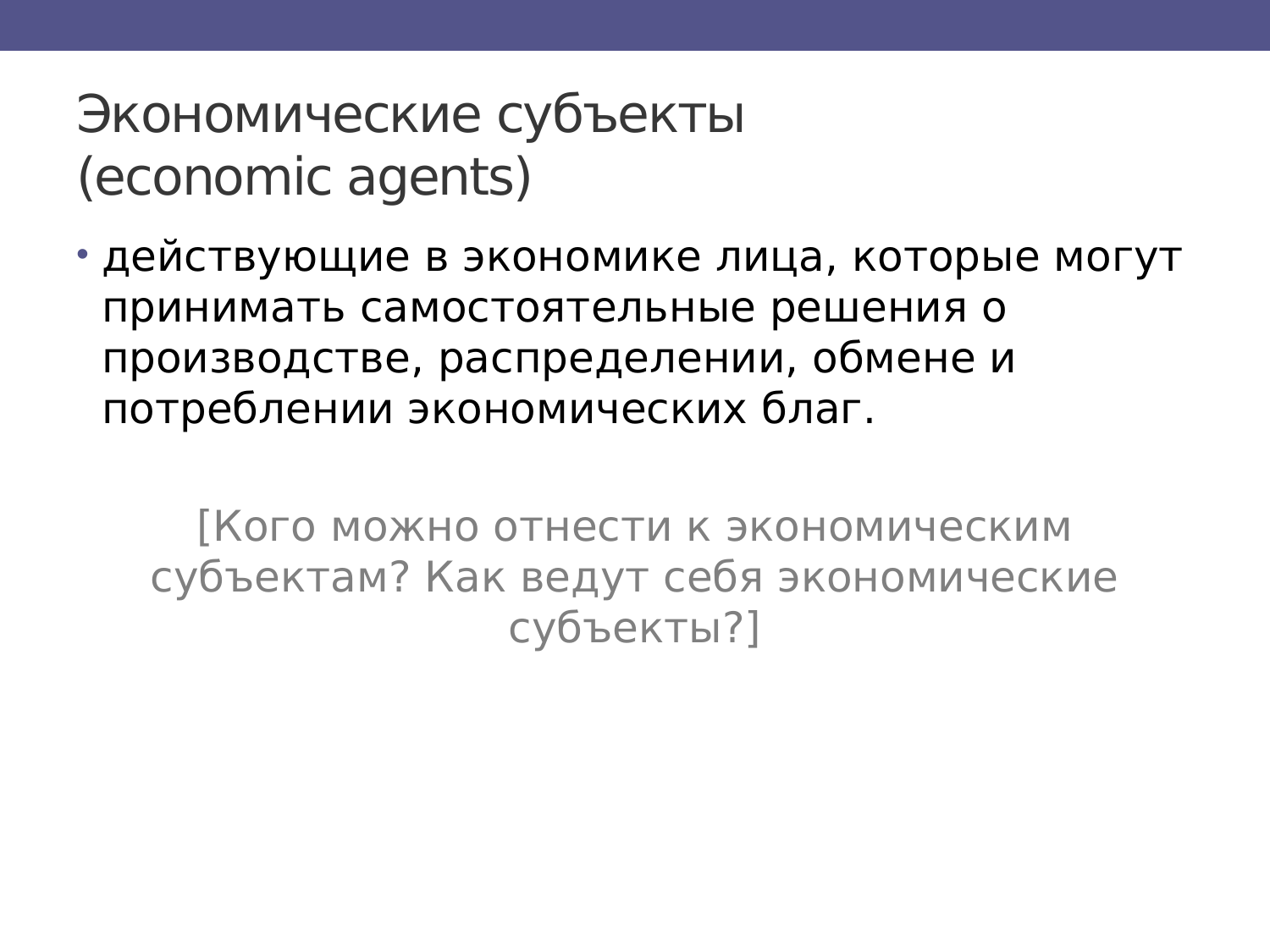

# Экономические субъекты (economic agents)
действующие в экономике лица, которые могут принимать самостоятельные решения о производстве, распределении, обмене и потреблении экономических благ.

[Кого можно отнести к экономическим субъектам? Как ведут себя экономические субъекты?]